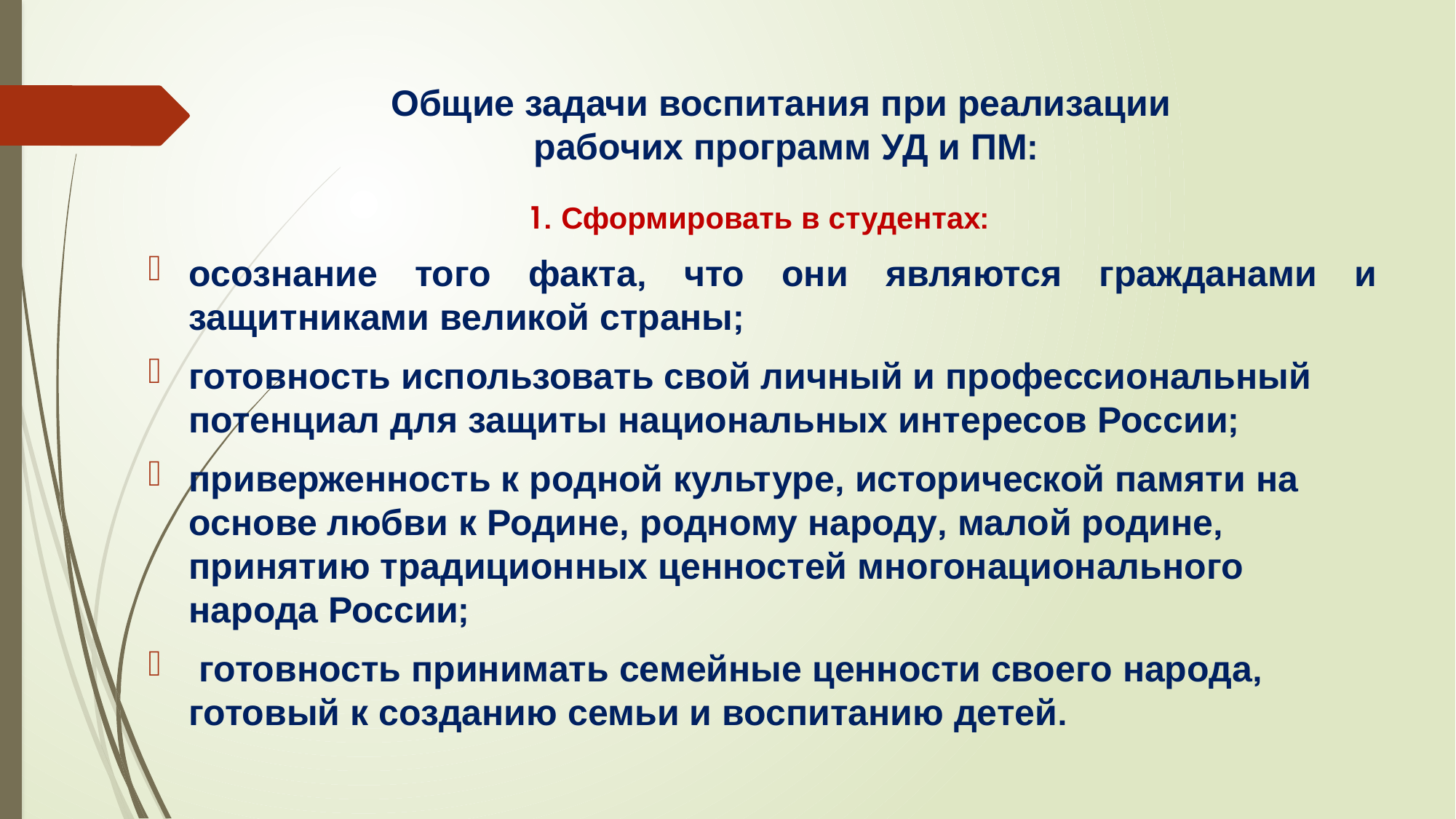

# Общие задачи воспитания при реализации рабочих программ УД и ПМ:

1. Сформировать в студентах:
осознание того факта, что они являются гражданами и защитниками великой страны;
готовность использовать свой личный и профессиональный потенциал для защиты национальных интересов России;
приверженность к родной культуре, исторической памяти на основе любви к Родине, родному народу, малой родине, принятию традиционных ценностей многонационального народа России;
 готовность принимать семейные ценности своего народа, готовый к созданию семьи и воспитанию детей.